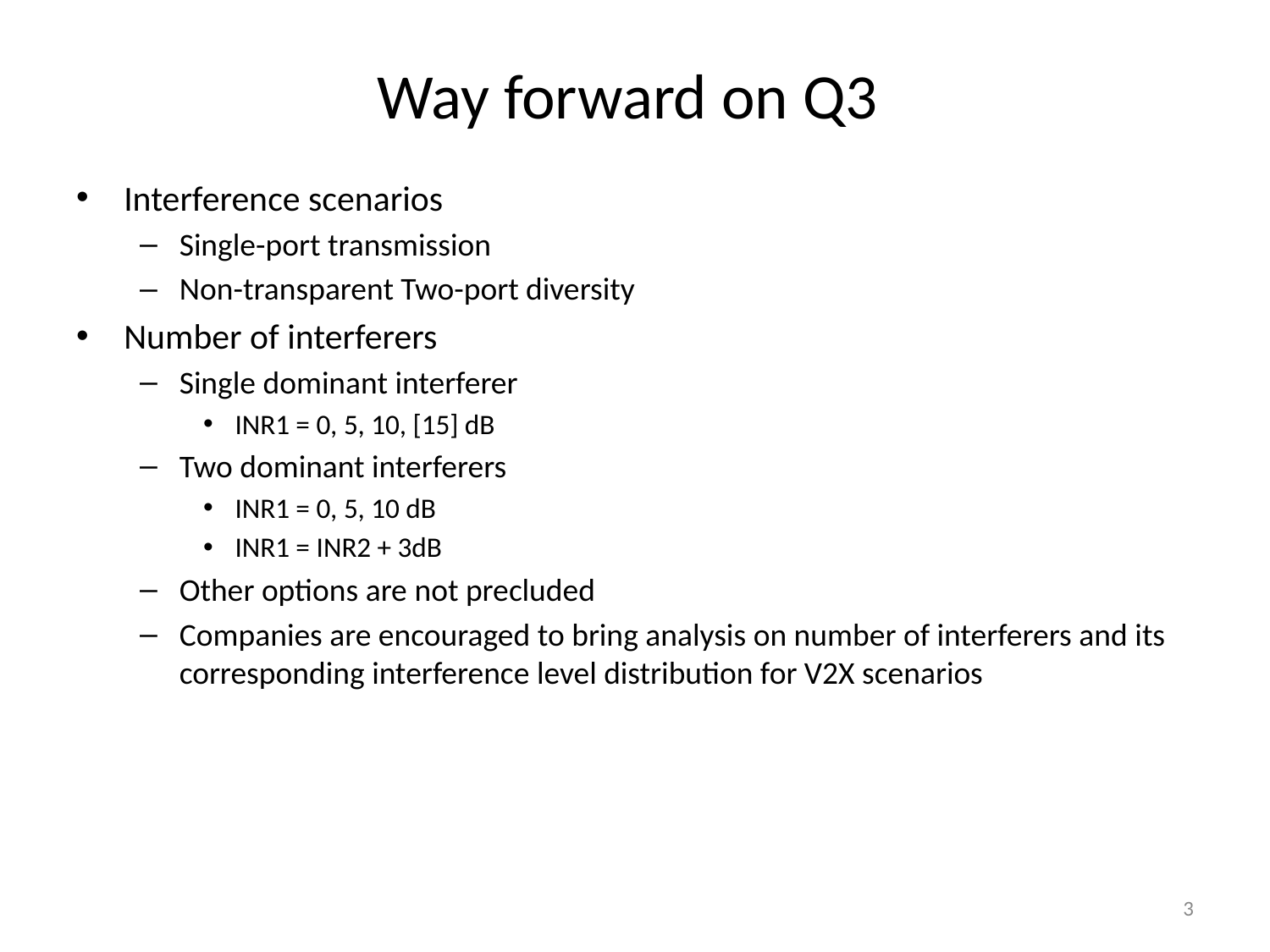

# Way forward on Q3
Interference scenarios
Single-port transmission
Non-transparent Two-port diversity
Number of interferers
Single dominant interferer
INR1 = 0, 5, 10, [15] dB
Two dominant interferers
INR1 = 0, 5, 10 dB
INR1 = INR2 + 3dB
Other options are not precluded
Companies are encouraged to bring analysis on number of interferers and its corresponding interference level distribution for V2X scenarios
3